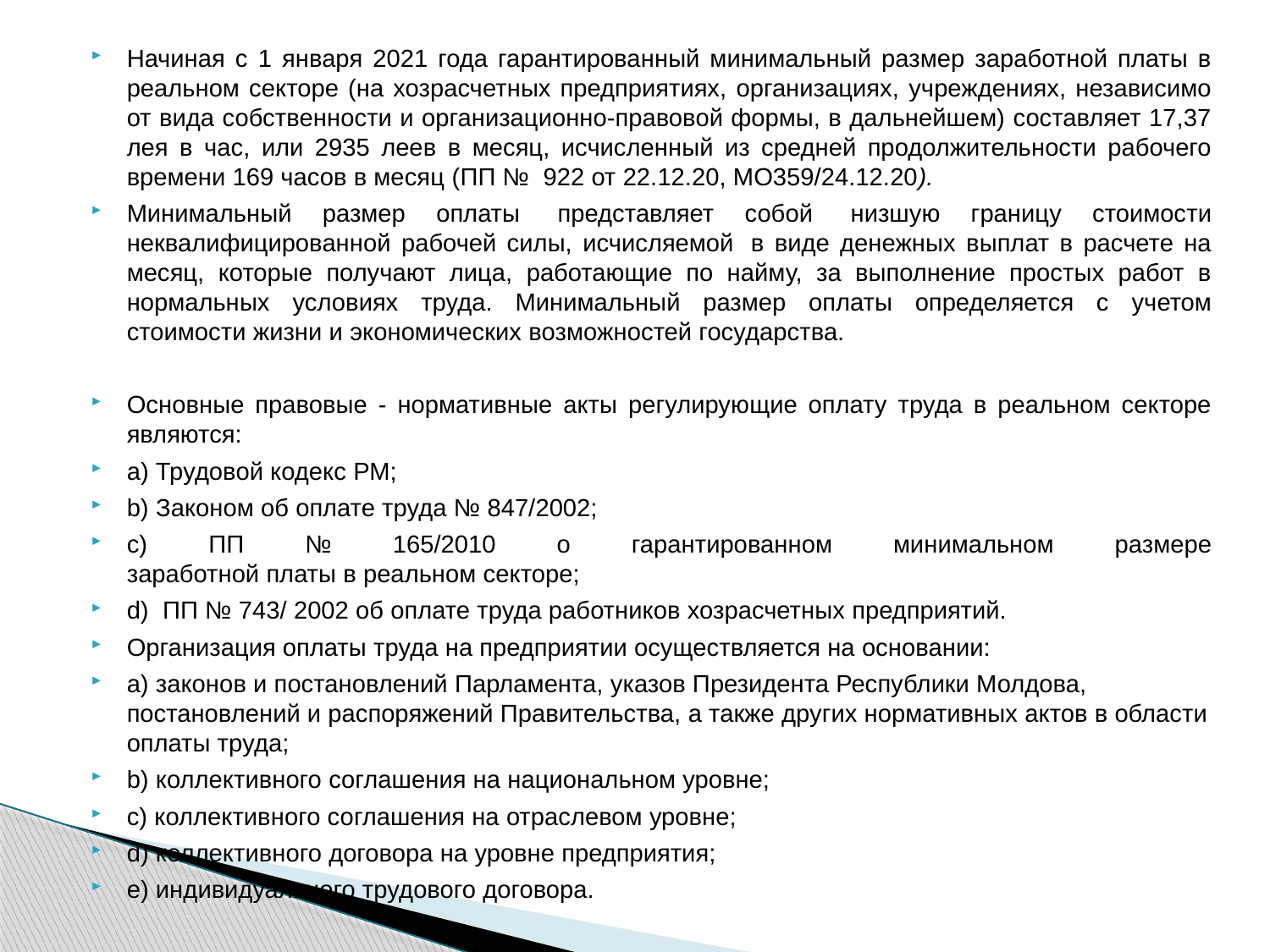

Начиная с 1 января 2021 года гарантированный минимальный размер заработной платы в реальном секторе (на хозрасчетных предприятиях, организациях, учреждениях, независимо от вида собственности и организационно-правовой формы, в дальнейшем) составляет 17,37 лея в час, или 2935 леев в месяц, исчисленный из средней продолжительности рабочего времени 169 часов в месяц (ПП №  922 от 22.12.20, МО359/24.12.20).
Минимальный размер оплаты  представляет собой  низшую границу стоимости неквалифицированной рабочей силы, исчисляемой  в виде денежных выплат в расчете на месяц, которые получают лица, работающие по найму, за выполнение простых работ в нормальных условиях труда. Минимальный размер оплаты определяется с учетом стоимости жизни и экономических возможностей государства.

Основные правовые - нормативные акты регулирующие оплату труда в реальном секторе являются:
a) Трудовой кодекс РМ;
b) Законом об оплате труда № 847/2002;
c) ПП № 165/2010 о гарантированном минимальном размере
заработной платы в реальном секторе;
d)  ПП № 743/ 2002 об оплате труда работников хозрасчетных предприятий.
Организация оплаты труда на предприятии осуществляется на основании:
а) законов и постановлений Парламента, указов Президента Республики Молдова, постановлений и распоряжений Правительства, а также других нормативных актов в области оплаты труда;
b) коллективного соглашения на национальном уровне;
c) коллективного соглашения на отраслевом уровне;
d) коллективного договора на уровне предприятия;
e) индивидуального трудового договора.